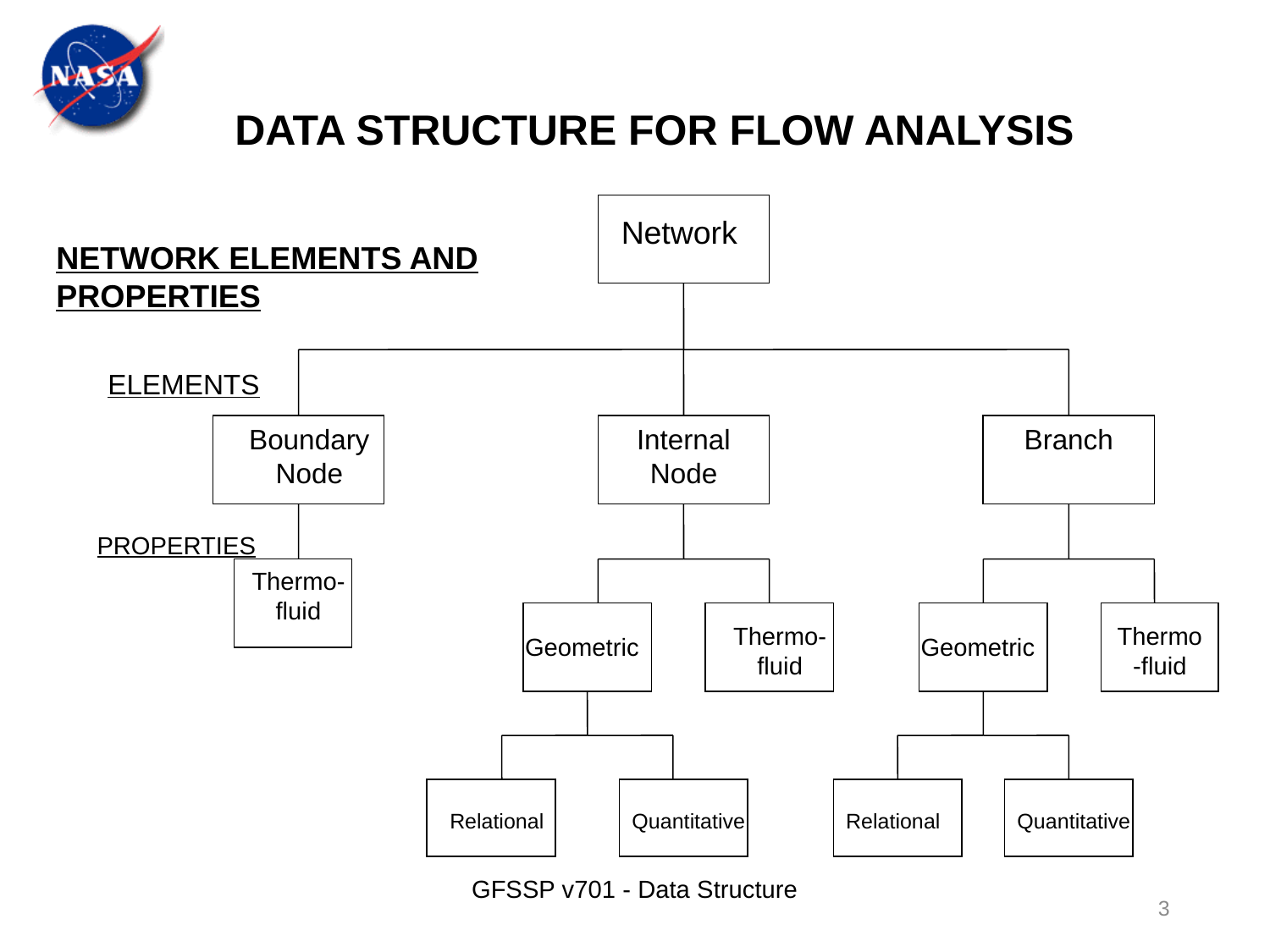

DATA STRUCTURE FOR FLOW ANALYSIS

Network

ELEMENTS

Boundary Node

Internal Node

Branch

Thermo-fluid

Thermo-fluid

Thermo-fluid
Geometric
Geometric

Relational
Quantitative
Relational

Quantitative
NETWORK ELEMENTS AND PROPERTIES
PROPERTIES
GFSSP v701 - Data Structure
3